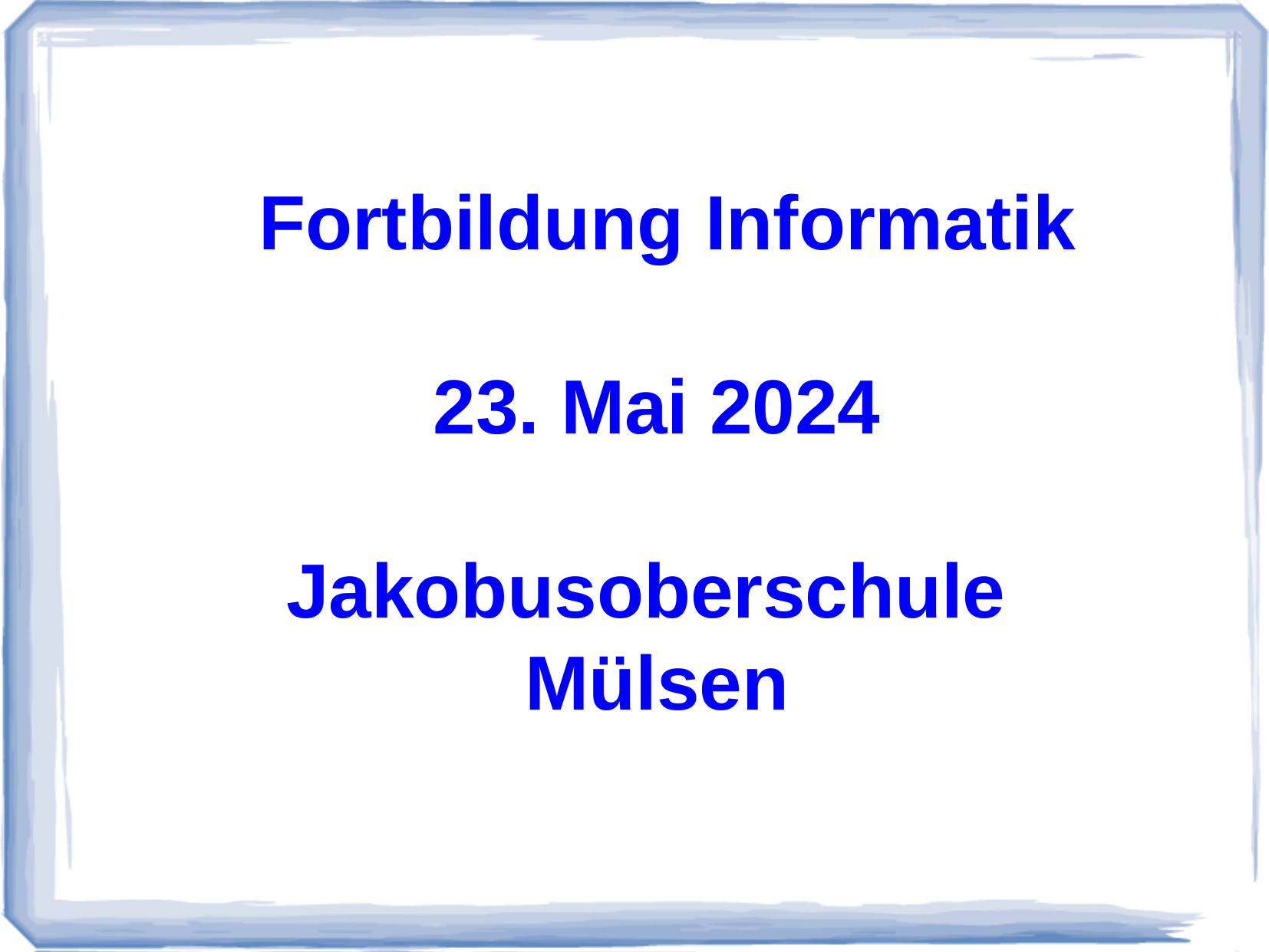

Fortbildung Informatik

23. Mai 2024

Jakobusoberschule
Mülsen